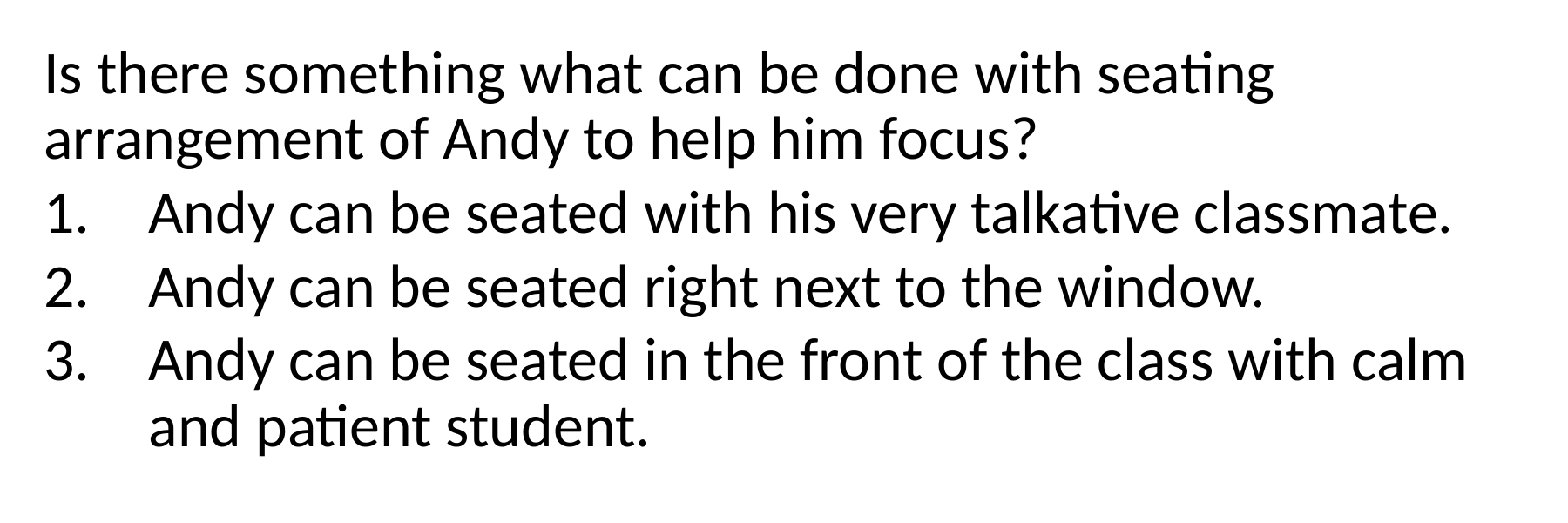

Is there something what can be done with seating arrangement of Andy to help him focus?
Andy can be seated with his very talkative classmate.
Andy can be seated right next to the window.
Andy can be seated in the front of the class with calm and patient student.